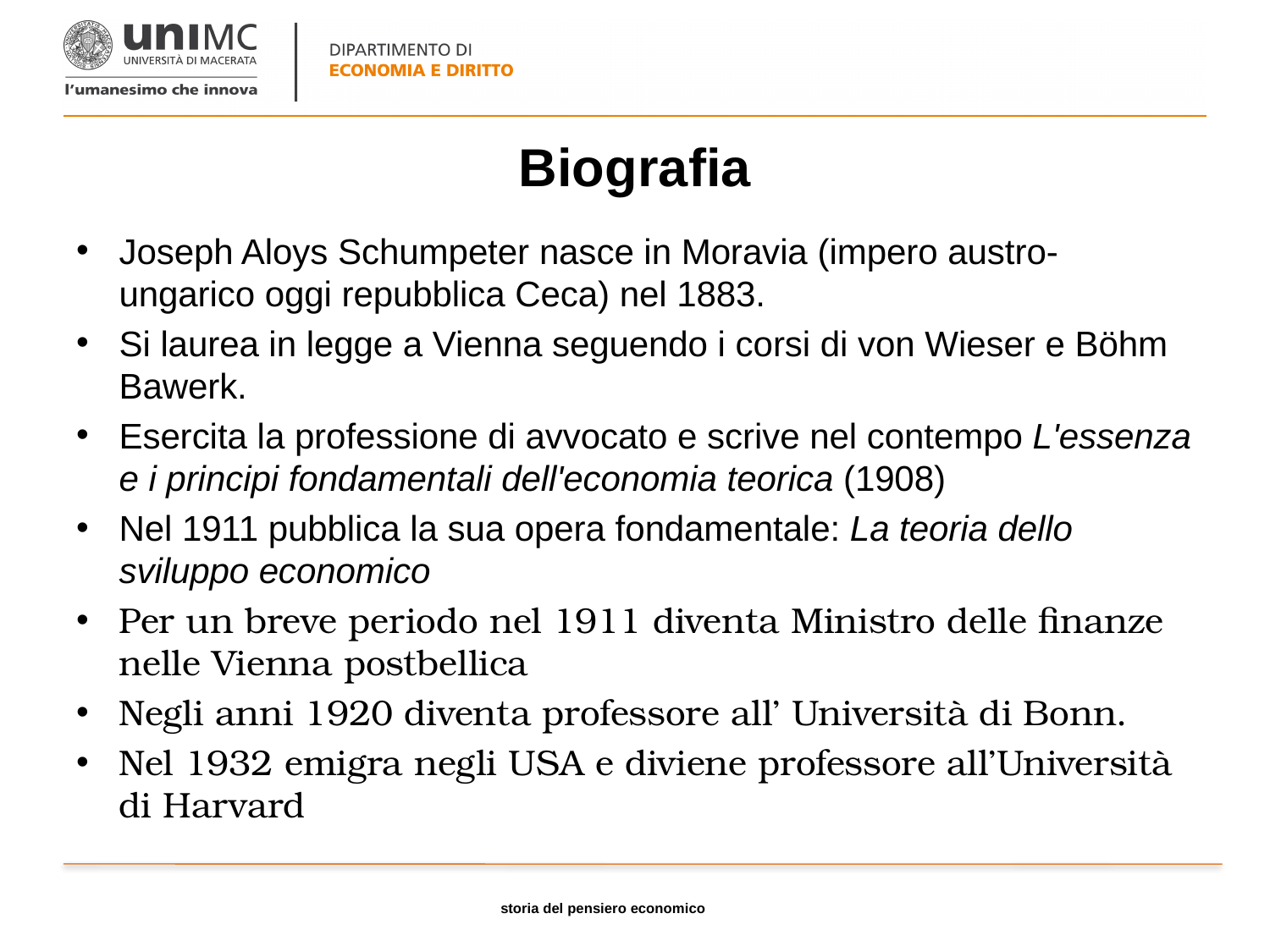

# Biografia
Joseph Aloys Schumpeter nasce in Moravia (impero austro-ungarico oggi repubblica Ceca) nel 1883.
Si laurea in legge a Vienna seguendo i corsi di von Wieser e Böhm Bawerk.
Esercita la professione di avvocato e scrive nel contempo L'essenza e i principi fondamentali dell'economia teorica (1908)
Nel 1911 pubblica la sua opera fondamentale: La teoria dello sviluppo economico
Per un breve periodo nel 1911 diventa Ministro delle finanze nelle Vienna postbellica
Negli anni 1920 diventa professore all’ Università di Bonn.
Nel 1932 emigra negli USA e diviene professore all’Università di Harvard

storia del pensiero economico